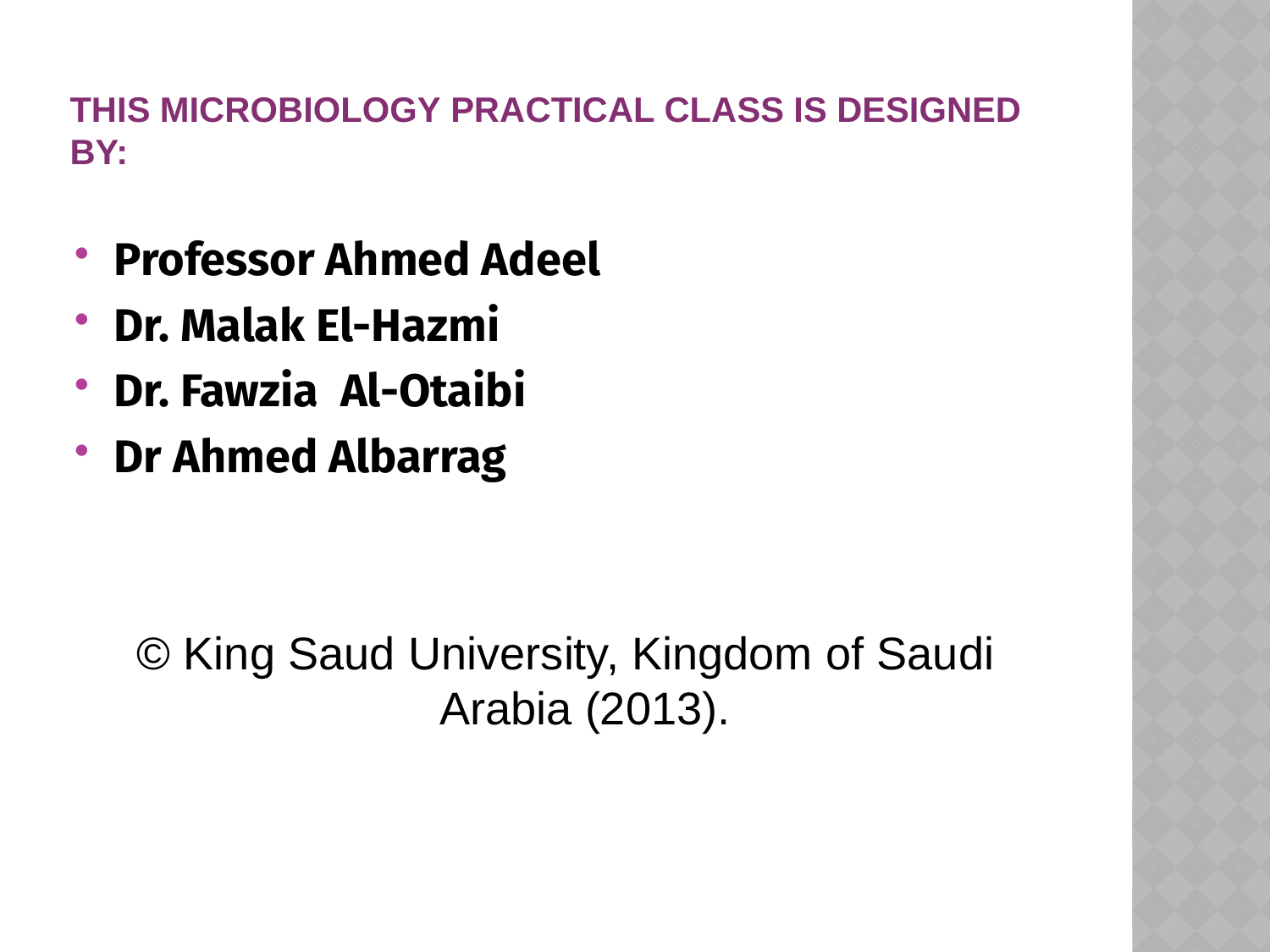

# This Microbiology Practical class is designed by:
Professor Ahmed Adeel
Dr. Malak El-Hazmi
Dr. Fawzia  Al-Otaibi
Dr Ahmed Albarrag

© King Saud University, Kingdom of Saudi Arabia (2013).